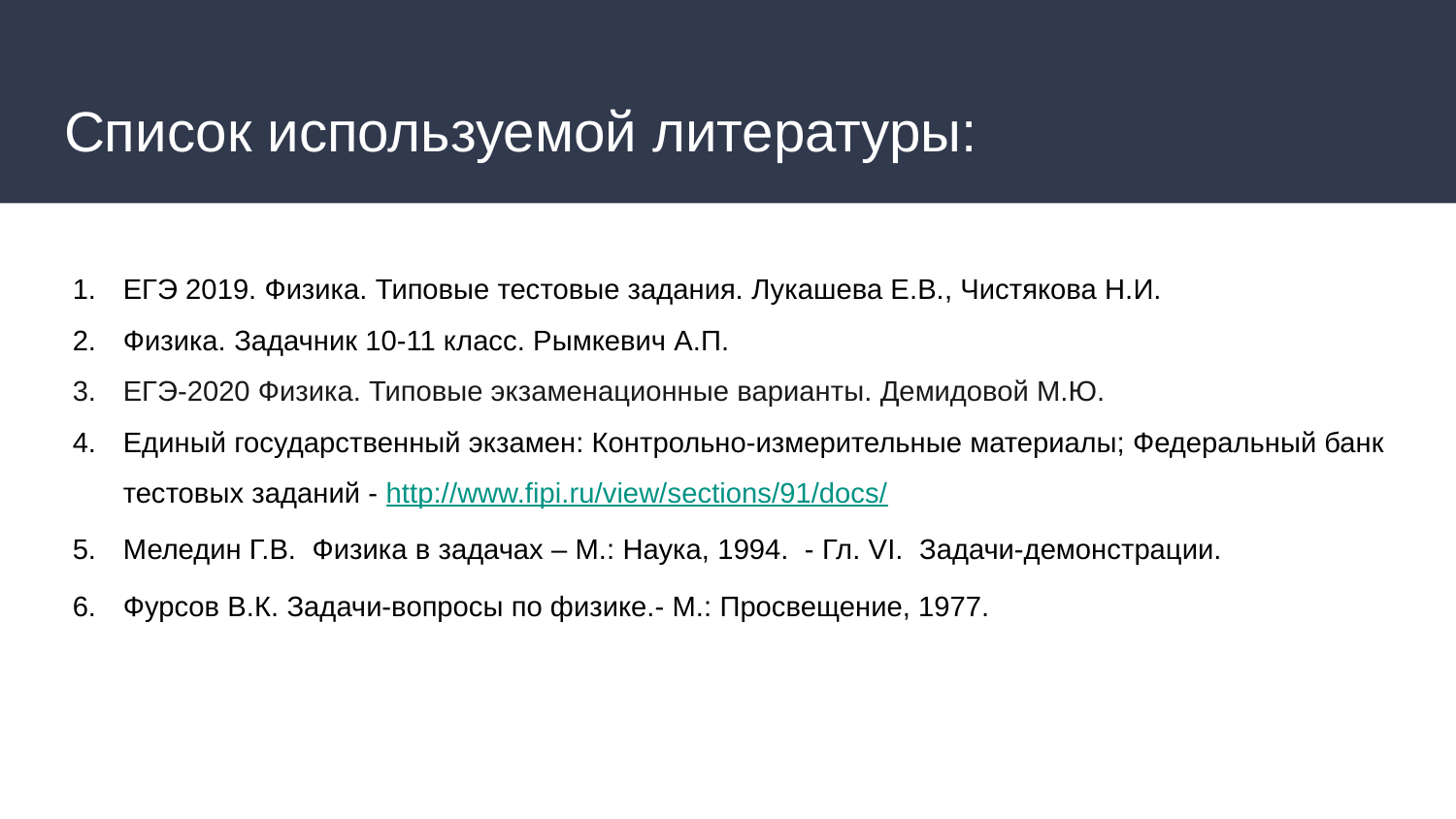

# Список используемой литературы:

ЕГЭ 2019. Физика. Типовые тестовые задания. Лукашева Е.В., Чистякова Н.И.
Физика. Задачник 10-11 класс. Рымкевич А.П.
ЕГЭ-2020 Физика. Типовые экзаменационные варианты. Демидовой М.Ю.
Единый государственный экзамен: Контрольно-измерительные материалы; Федеральный банк тестовых заданий - http://www.fipi.ru/view/sections/91/docs/
Меледин Г.В.  Физика в задачах – М.: Наука, 1994.  - Гл. VI.  Задачи-демонстрации.
Фурсов В.К. Задачи-вопросы по физике.- М.: Просвещение, 1977.